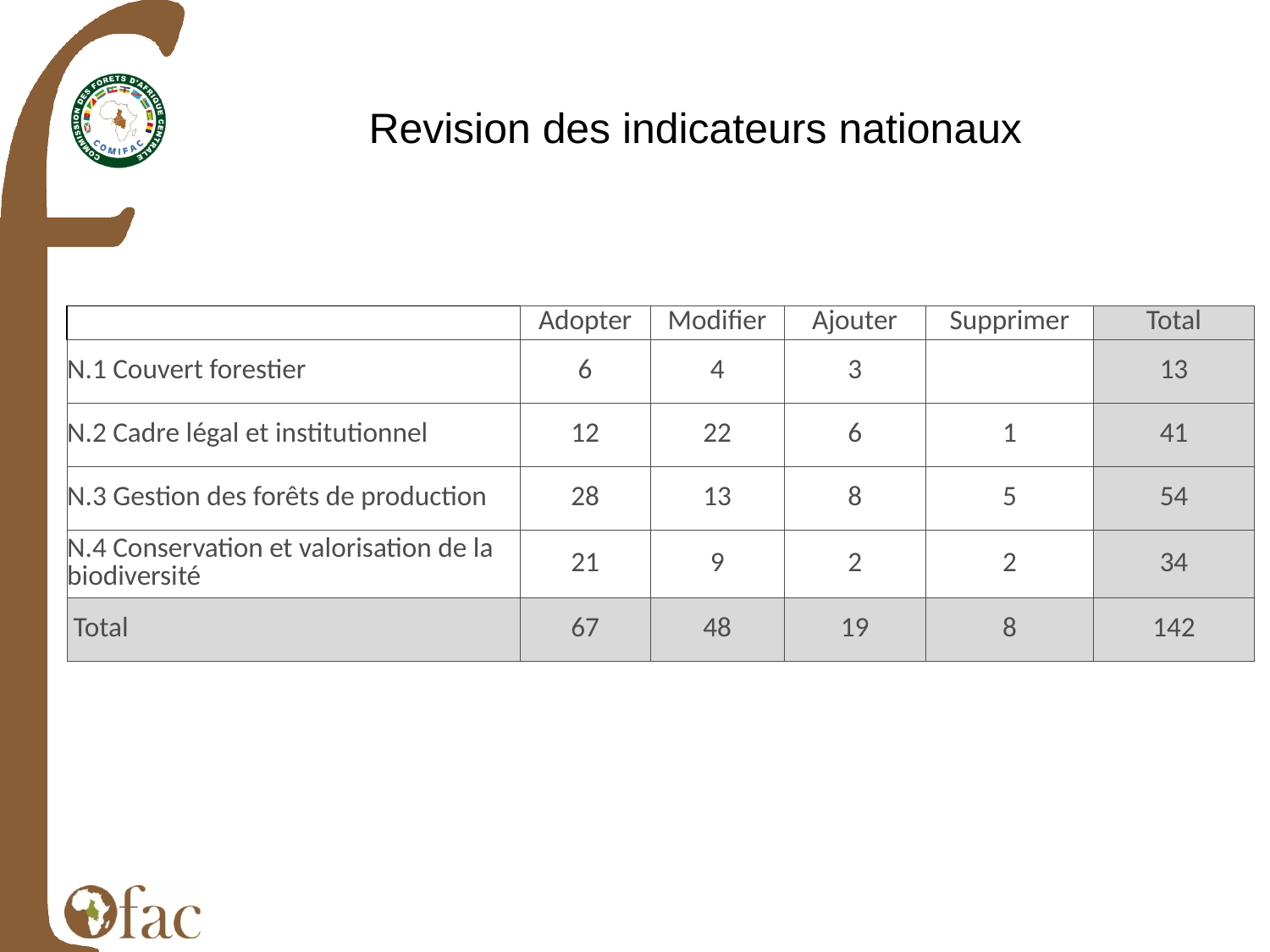

Revision des indicateurs nationaux
|  | Adopter | Modifier | Ajouter | Supprimer | Total |
| --- | --- | --- | --- | --- | --- |
| N.1 Couvert forestier | 6 | 4 | 3 |  | 13 |
| N.2 Cadre légal et institutionnel | 12 | 22 | 6 | 1 | 41 |
| N.3 Gestion des forêts de production | 28 | 13 | 8 | 5 | 54 |
| N.4 Conservation et valorisation de la biodiversité | 21 | 9 | 2 | 2 | 34 |
| Total | 67 | 48 | 19 | 8 | 142 |